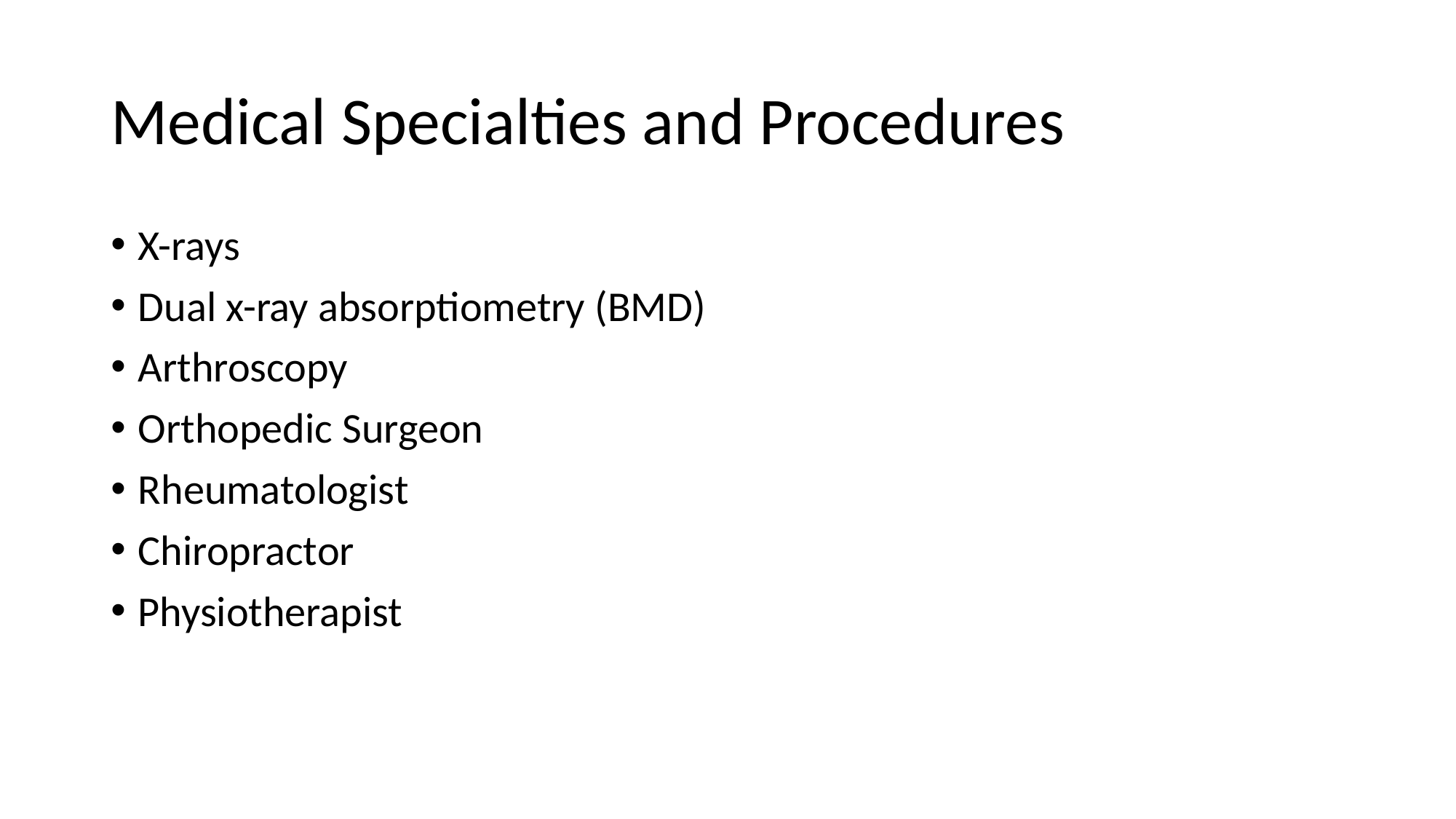

# Medical Specialties and Procedures
X-rays
Dual x-ray absorptiometry (BMD)
Arthroscopy
Orthopedic Surgeon
Rheumatologist
Chiropractor
Physiotherapist